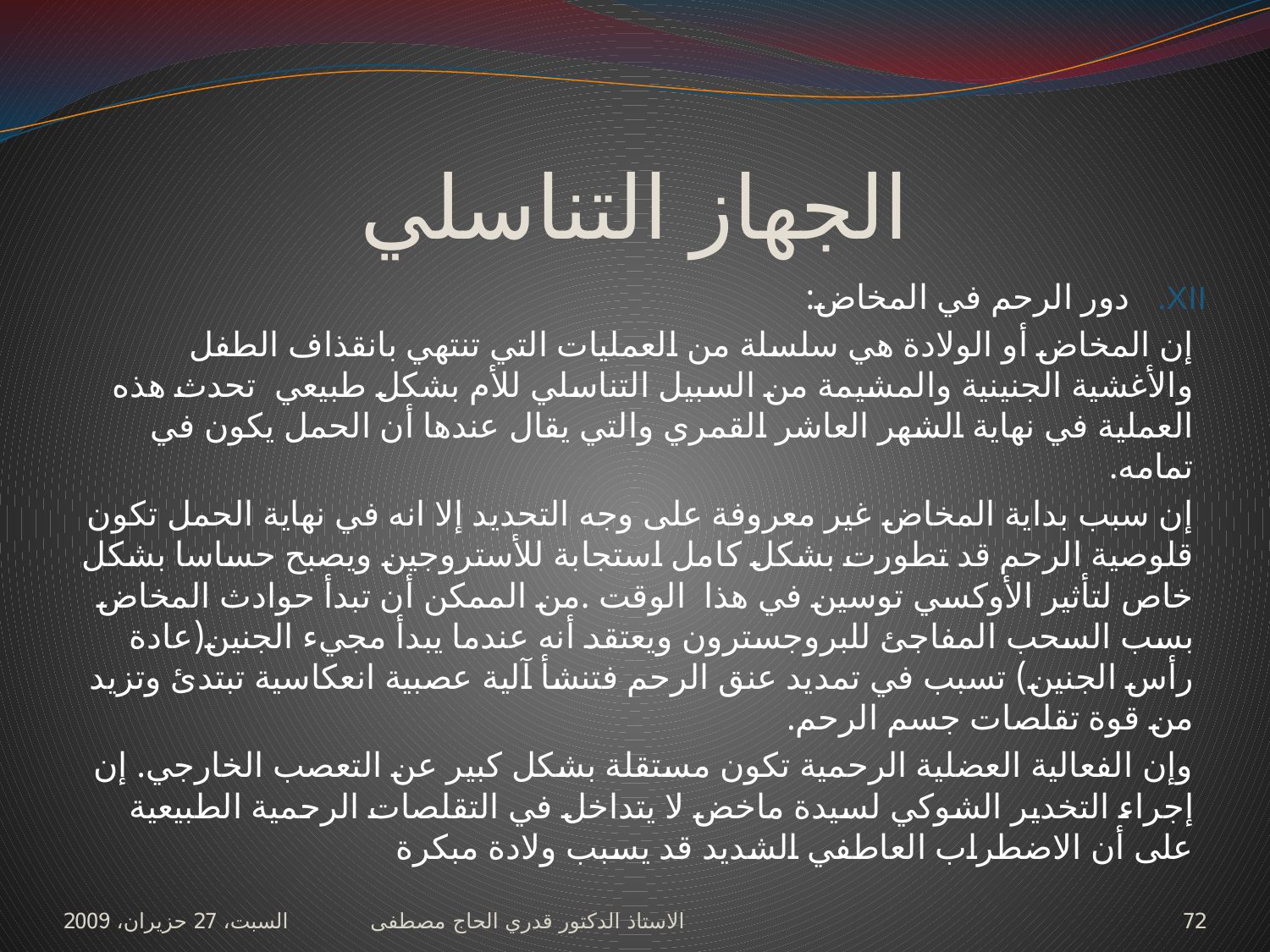

# الجهاز التناسلي
دور الرحم في المخاض:
إن المخاض أو الولادة هي سلسلة من العمليات التي تنتهي بانقذاف الطفل والأغشية الجنينية والمشيمة من السبيل التناسلي للأم بشكل طبيعي  تحدث هذه العملية في نهاية الشهر العاشر القمري والتي يقال عندها أن الحمل يكون في تمامه.
إن سبب بداية المخاض غير معروفة على وجه التحديد إلا انه في نهاية الحمل تكون قلوصية الرحم قد تطورت بشكل كامل استجابة للأستروجين ويصبح حساسا بشكل خاص لتأثير الأوكسي توسين في هذا  الوقت .من الممكن أن تبدأ حوادث المخاض بسب السحب المفاجئ للبروجسترون ويعتقد أنه عندما يبدأ مجيء الجنين(عادة رأس الجنين) تسبب في تمديد عنق الرحم فتنشأ آلية عصبية انعكاسية تبتدئ وتزيد من قوة تقلصات جسم الرحم.
وإن الفعالية العضلية الرحمية تكون مستقلة بشكل كبير عن التعصب الخارجي. إن إجراء التخدير الشوكي لسيدة ماخض لا يتداخل في التقلصات الرحمية الطبيعية على أن الاضطراب العاطفي الشديد قد يسبب ولادة مبكرة
السبت، 27 حزيران، 2009
الاستاذ الدكتور قدري الحاج مصطفى
72